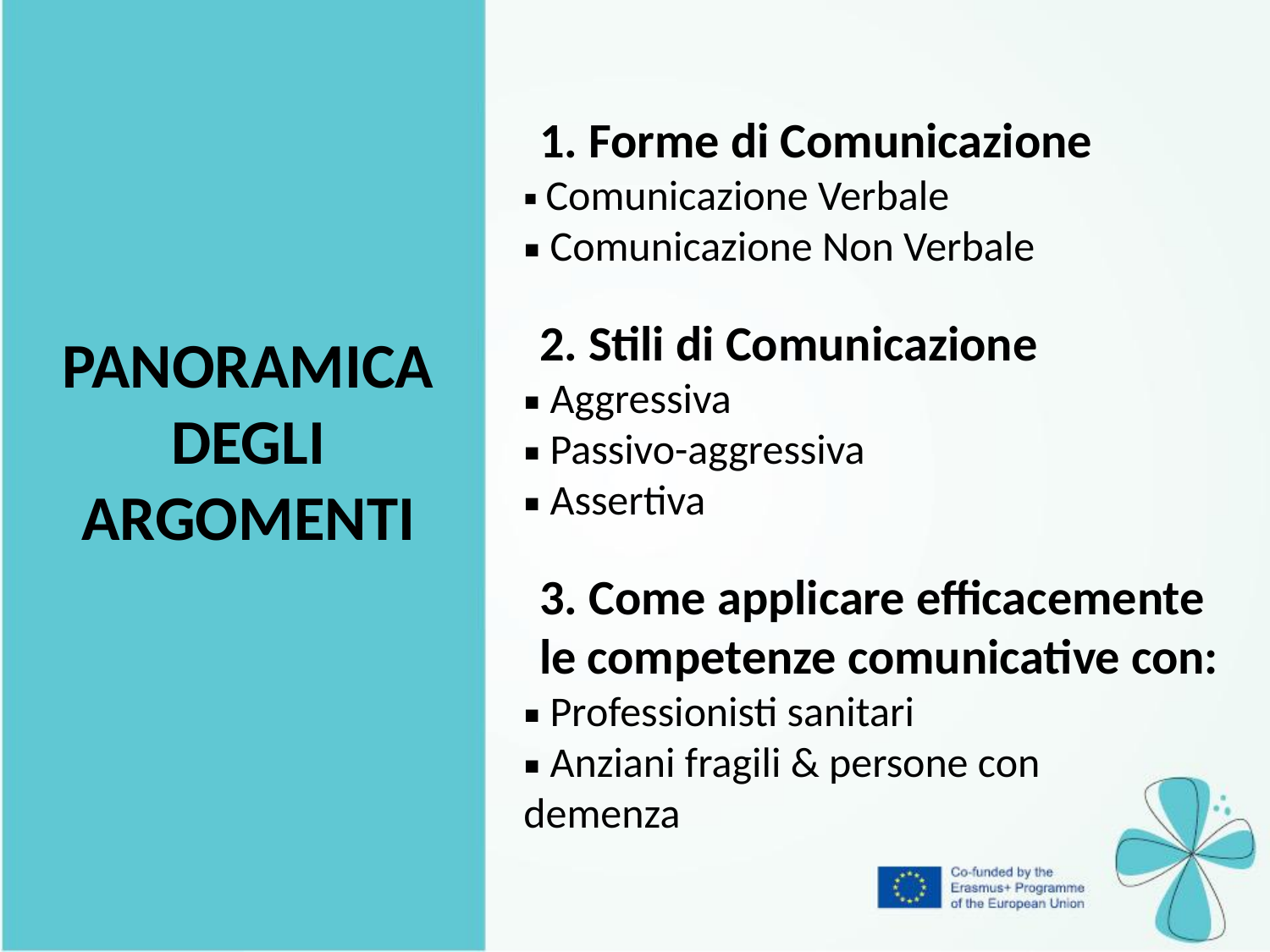

1. Forme di Comunicazione
 Comunicazione Verbale
 Comunicazione Non Verbale

2. Stili di Comunicazione
 Aggressiva
 Passivo-aggressiva
 Assertiva

3. Come applicare efficacemente le competenze comunicative con:
 Professionisti sanitari
 Anziani fragili & persone con
demenza
Panoramica degli argomenti